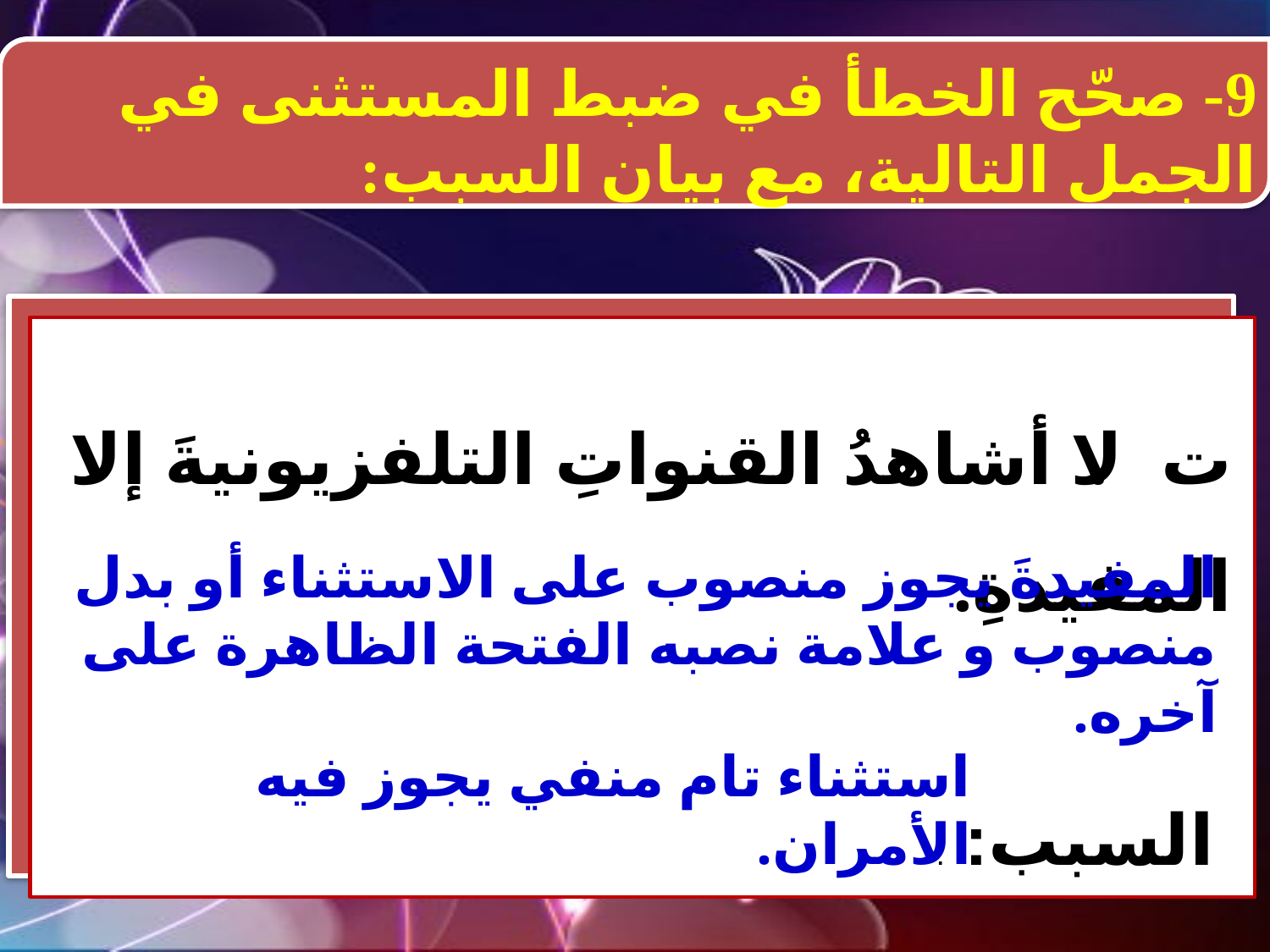

9- صحّح الخطأ في ضبط المستثنى في الجمل التالية، مع بيان السبب:

ت. لا أشاهدُ القنواتِ التلفزيونيةَ إلا المفيدةِ.

 السبب: .
المفيدةَ يجوز منصوب على الاستثناء أو بدل منصوب و علامة نصبه الفتحة الظاهرة على آخره.
استثناء تام منفي يجوز فيه الأمران.